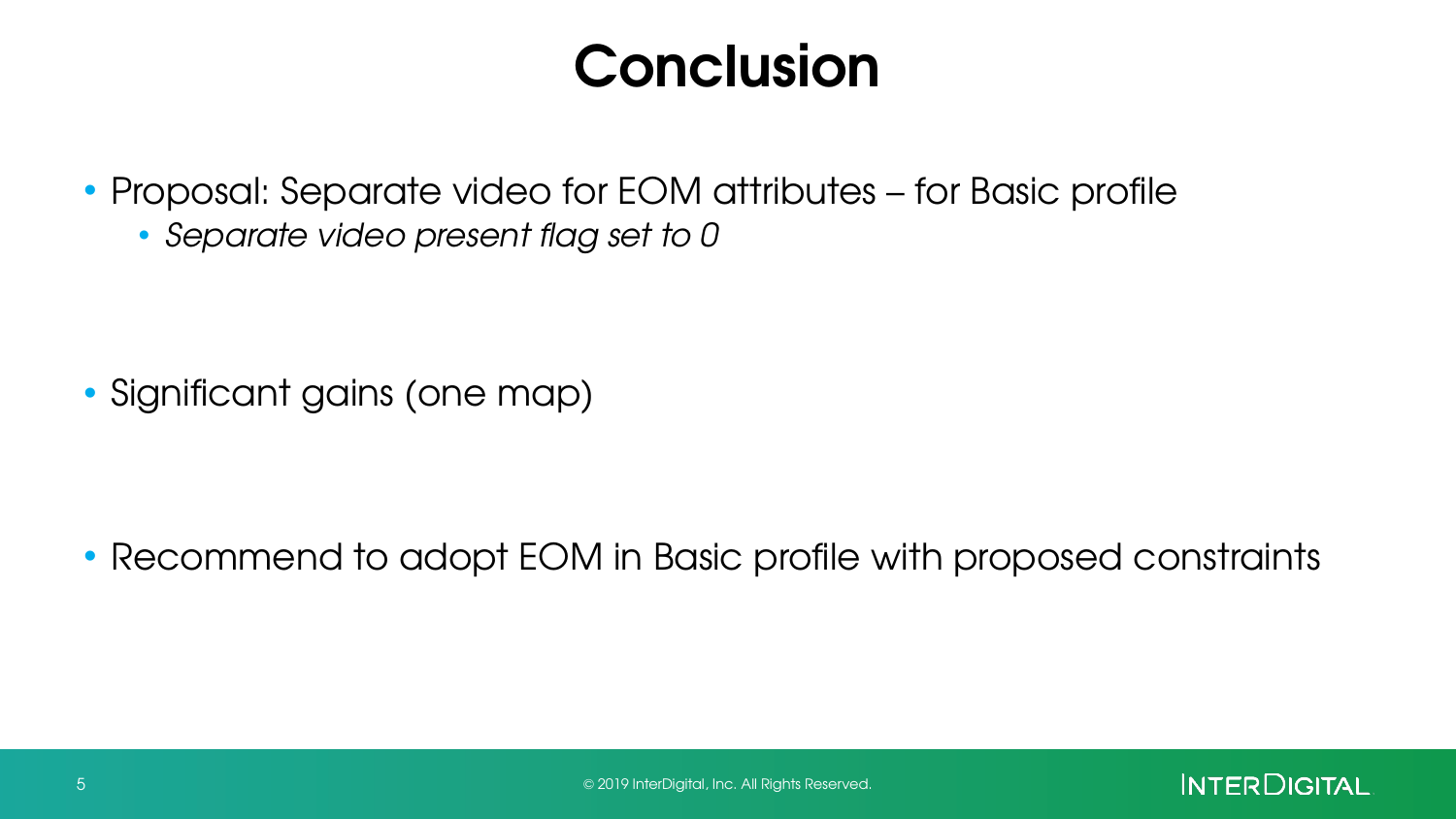

# Conclusion
Proposal: Separate video for EOM attributes – for Basic profile
Separate video present flag set to 0

Significant gains (one map)

Recommend to adopt EOM in Basic profile with proposed constraints

5
© 2019 InterDigital, Inc. All Rights Reserved.